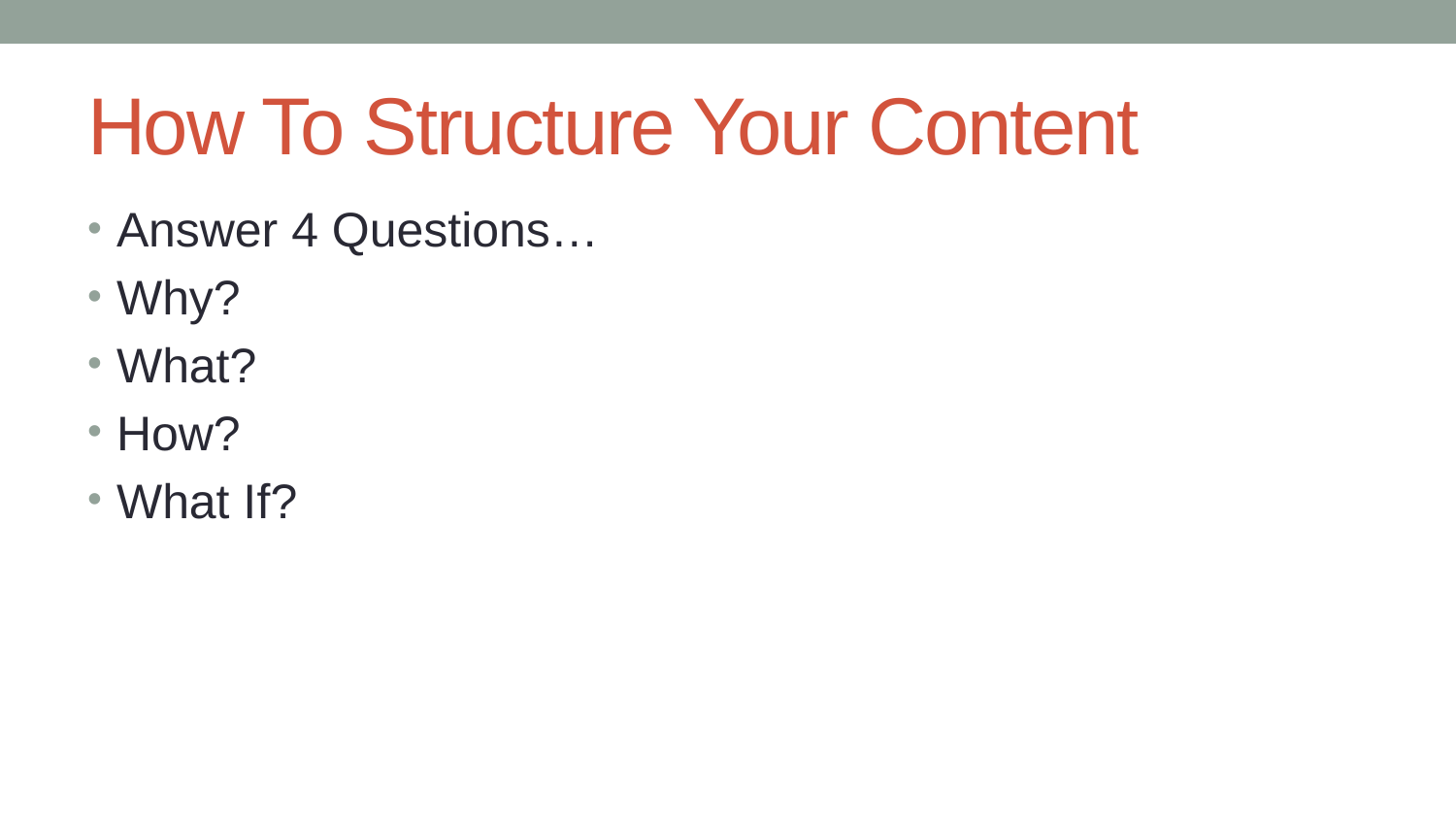

# How To Structure Your Content
Answer 4 Questions…
Why?
What?
How?
What If?